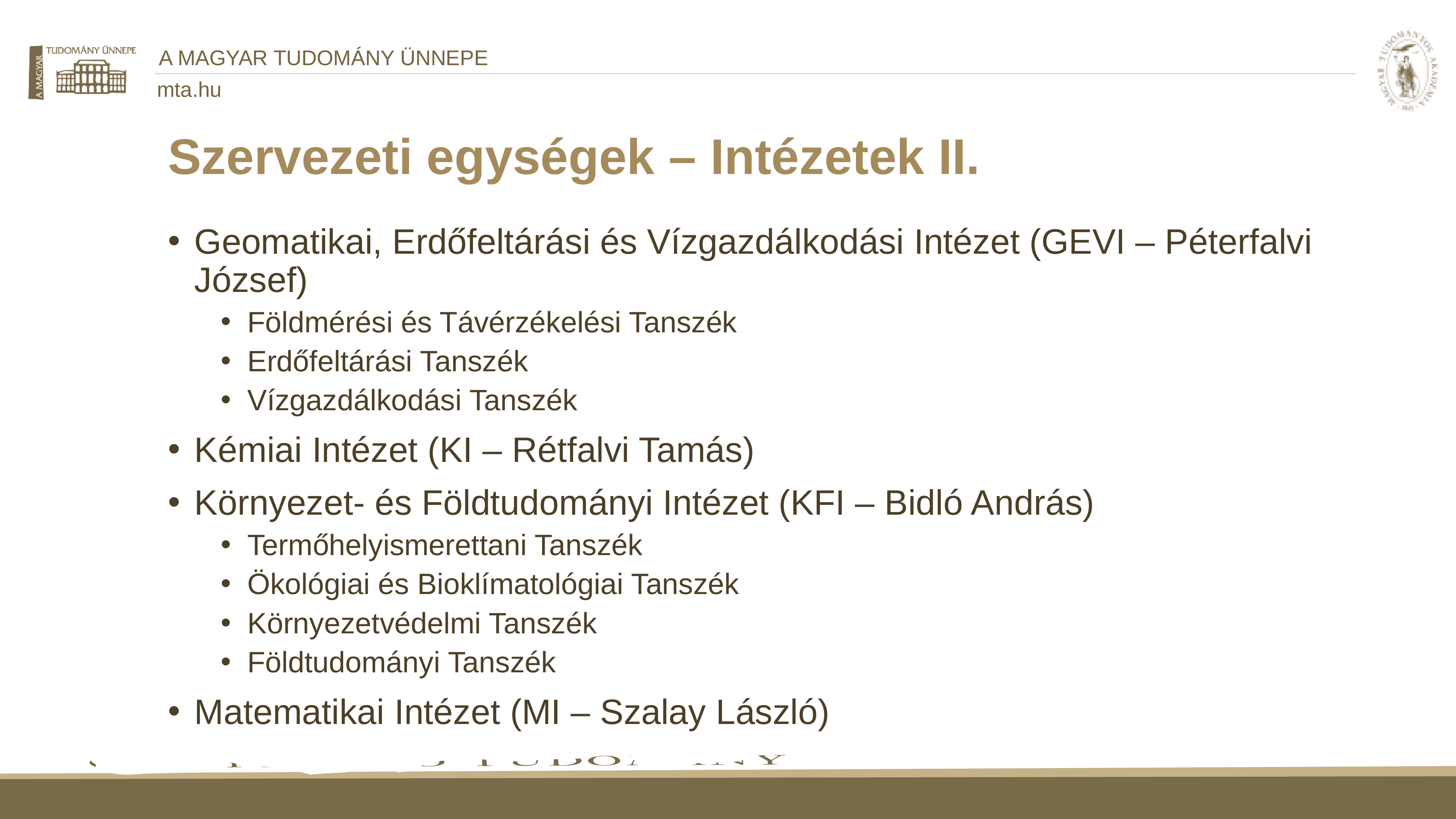

# Szervezeti egységek – Intézetek II.
Geomatikai, Erdőfeltárási és Vízgazdálkodási Intézet (GEVI – Péterfalvi József)
Földmérési és Távérzékelési Tanszék
Erdőfeltárási Tanszék
Vízgazdálkodási Tanszék
Kémiai Intézet (KI – Rétfalvi Tamás)
Környezet- és Földtudományi Intézet (KFI – Bidló András)
Termőhelyismerettani Tanszék
Ökológiai és Bioklímatológiai Tanszék
Környezetvédelmi Tanszék
Földtudományi Tanszék
Matematikai Intézet (MI – Szalay László)